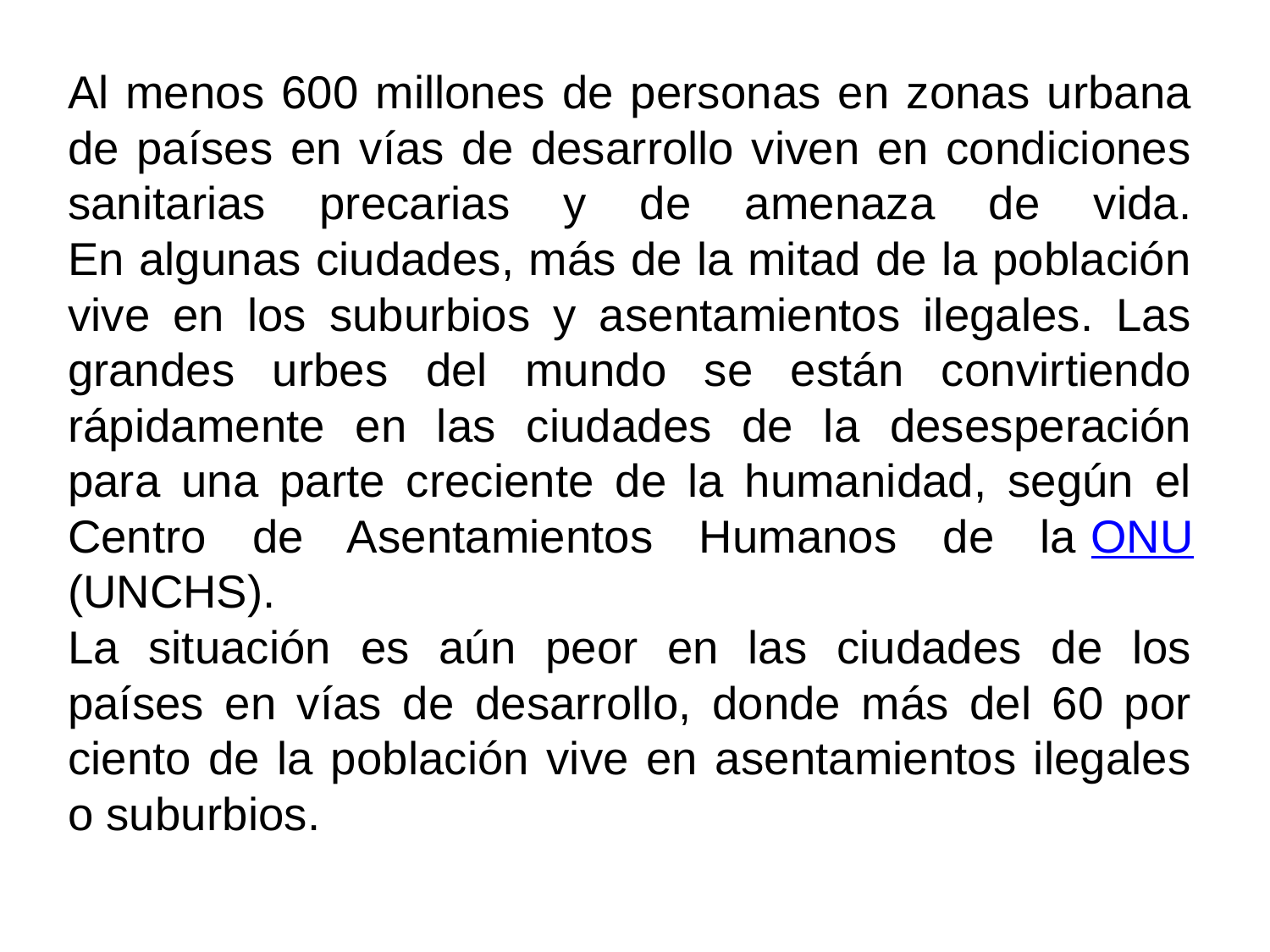

#
Al menos 600 millones de personas en zonas urbana de países en vías de desarrollo viven en condiciones sanitarias precarias y de amenaza de vida.
En algunas ciudades, más de la mitad de la población vive en los suburbios y asentamientos ilegales. Las grandes urbes del mundo se están convirtiendo rápidamente en las ciudades de la desesperación para una parte creciente de la humanidad, según el Centro de Asentamientos Humanos de la ONU(UNCHS).
La situación es aún peor en las ciudades de los países en vías de desarrollo, donde más del 60 por ciento de la población vive en asentamientos ilegales o suburbios.